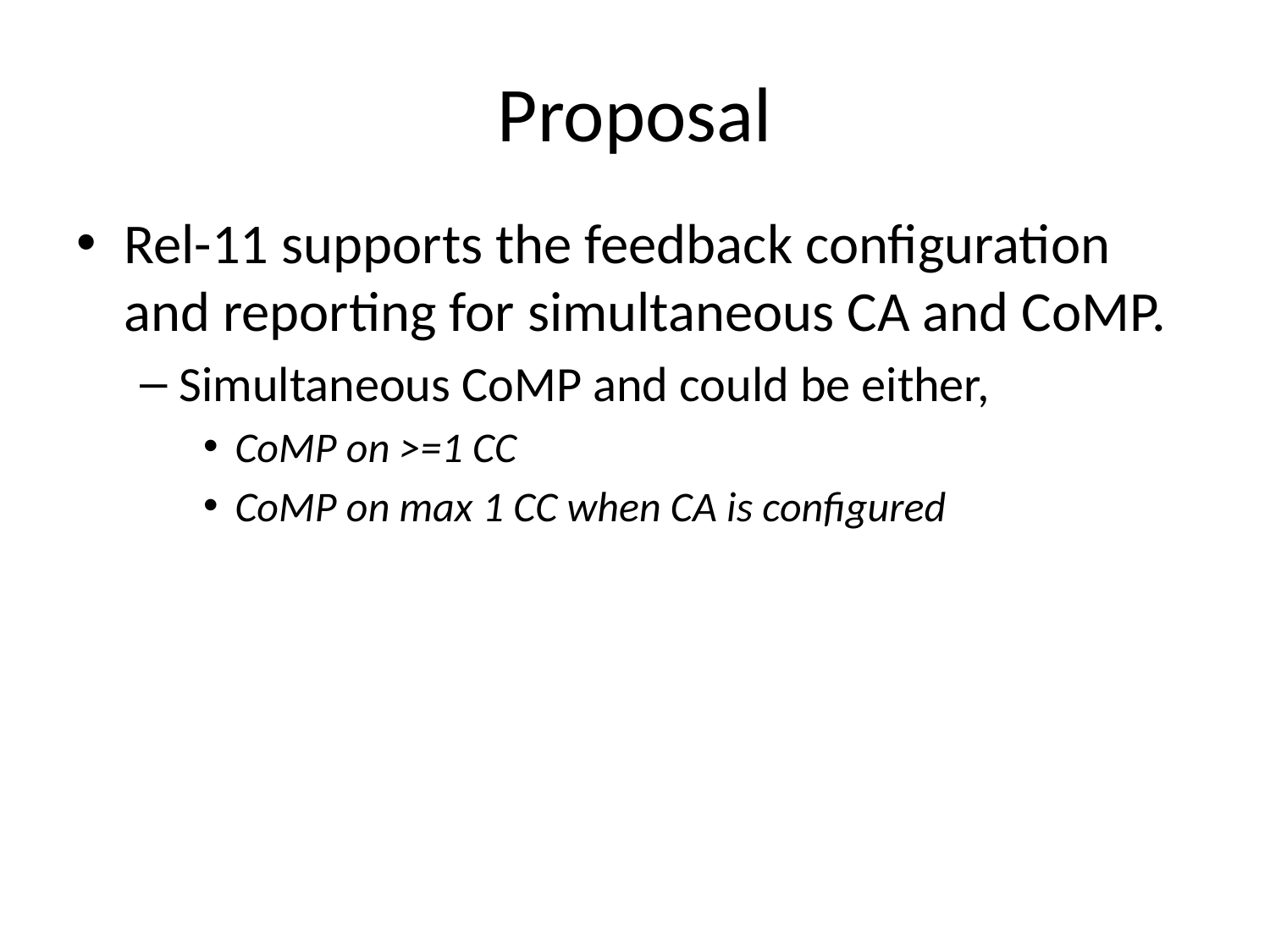

# Proposal
Rel-11 supports the feedback configuration and reporting for simultaneous CA and CoMP.
Simultaneous CoMP and could be either,
CoMP on >=1 CC
CoMP on max 1 CC when CA is configured